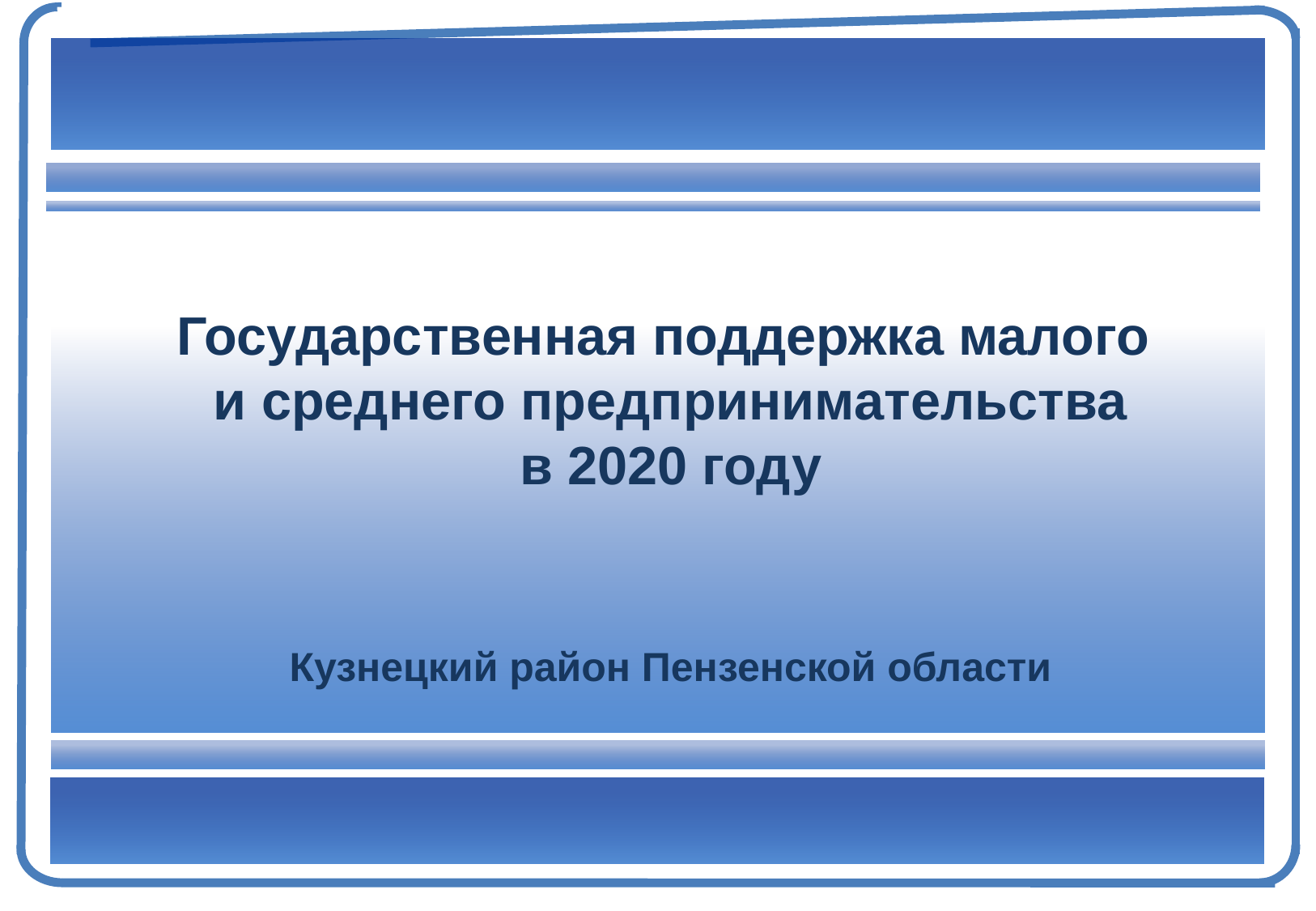

Государственная поддержка малого
и среднего предпринимательства
в 2020 году

Кузнецкий район Пензенской области